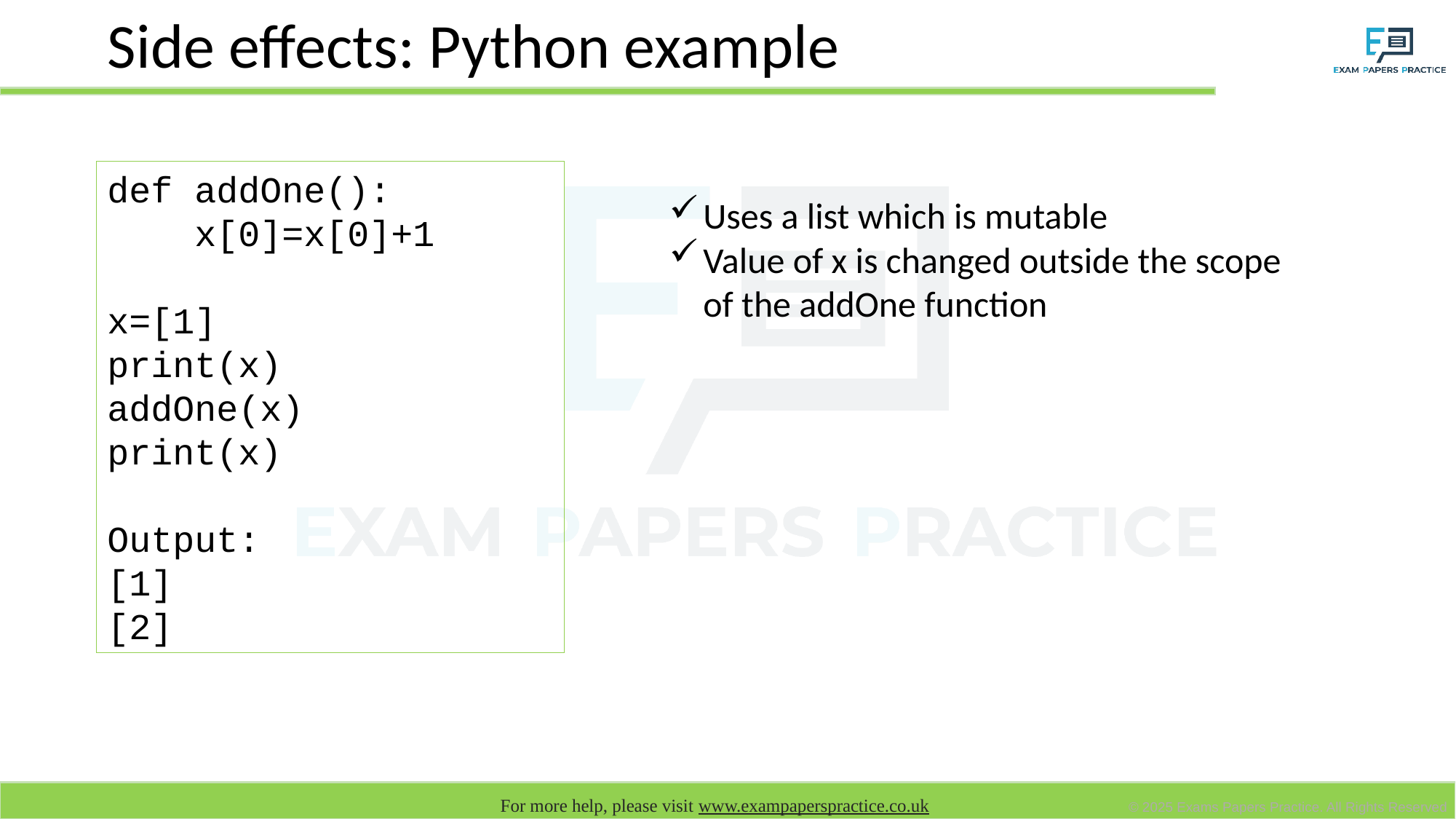

# Side effects: Python example
def addOne():
    x[0]=x[0]+1

x=[1]
print(x)
addOne(x)
print(x)

Output:
[1]
[2]
Uses a list which is mutable
Value of x is changed outside the scope of the addOne function